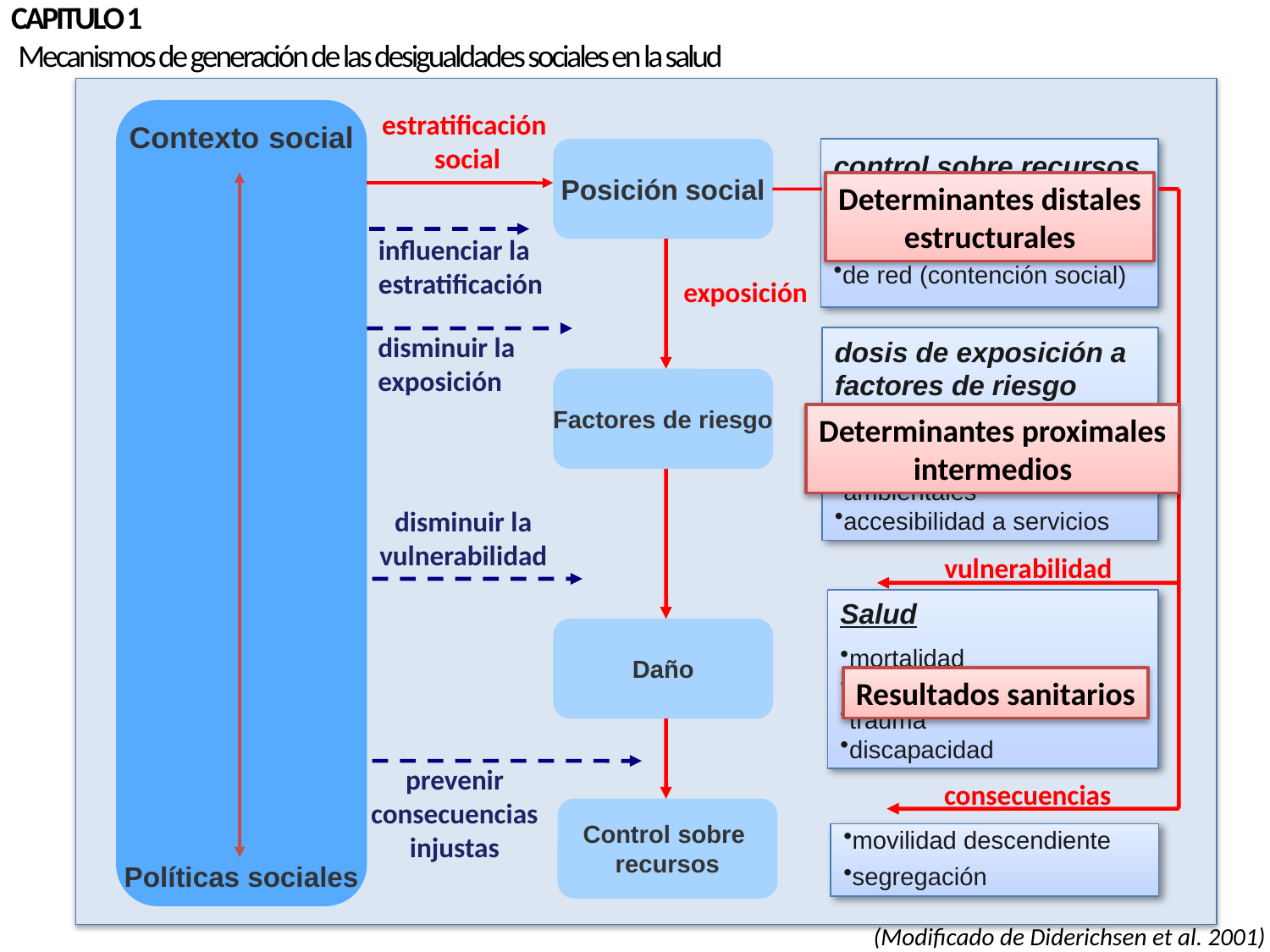

CAPITULO 1
 Mecanismos de generación de las desigualdades sociales en la salud

Contexto social

Políticas sociales
estratificación
social
control sobre recursos
materiales
de prestigio (status)
de red (contención social)
Posición social

exposición
dosis de exposición a factores de riesgo
psicosociales
comportamentales
ambientales
accesibilidad a servicios
Factores de riesgo

vulnerabilidad

Salud
mortalidad
morbilidad
trauma
discapacidad
Daño

consecuencias
Control sobre
recursos

movilidad descendiente
segregación
Determinantes distales
estructurales
influenciar la
estratificación

disminuir la
exposición

Determinantes proximales
intermedios
disminuir la vulnerabilidad

Resultados sanitarios
prevenir consecuencias injustas

(Modificado de Diderichsen et al. 2001)